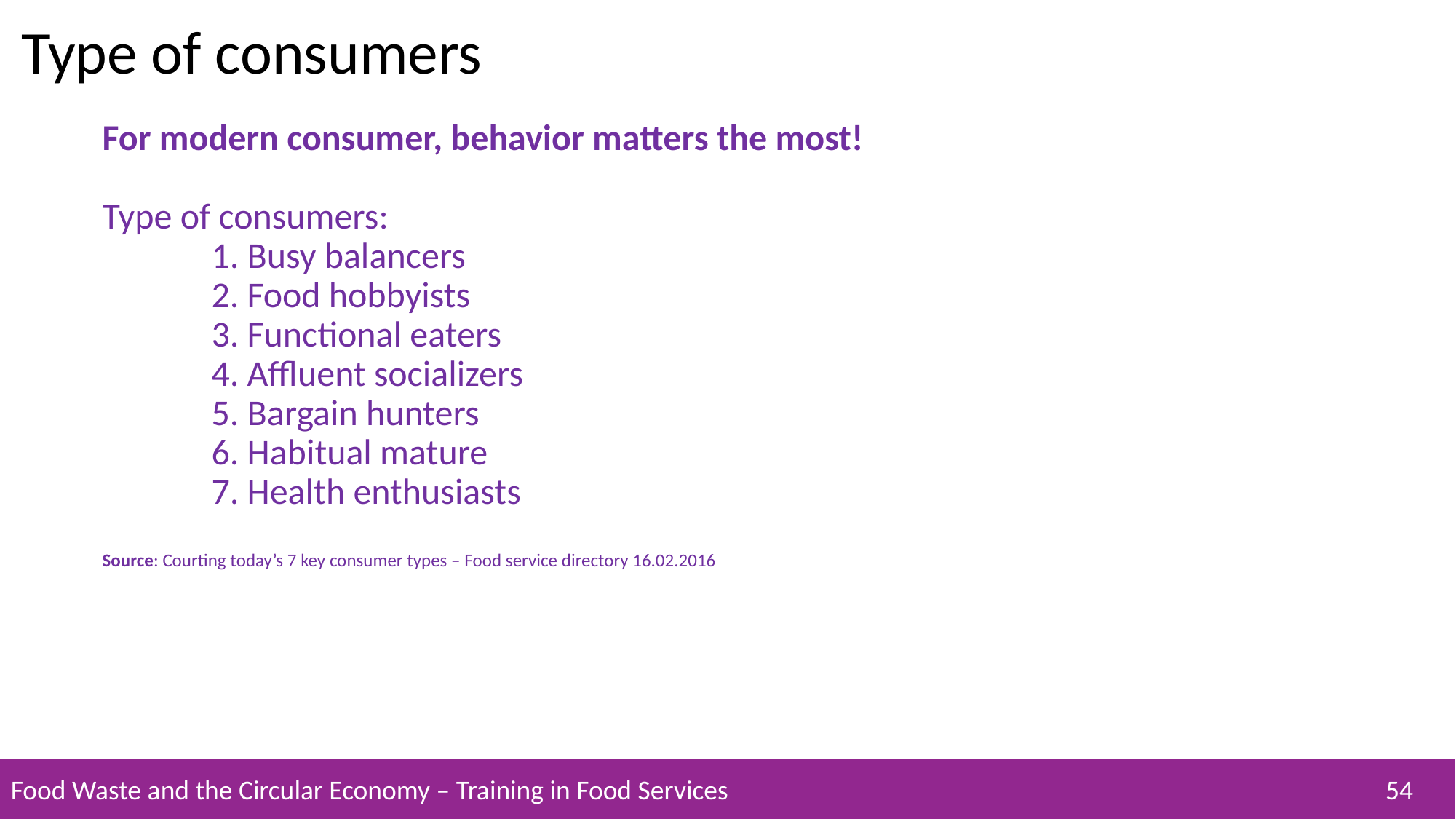

Type of consumers
For modern consumer, behavior matters the most!

Type of consumers:
	1. Busy balancers
	2. Food hobbyists
	3. Functional eaters
	4. Affluent socializers
	5. Bargain hunters
	6. Habitual mature
	7. Health enthusiasts

Source: Courting today’s 7 key consumer types – Food service directory 16.02.2016